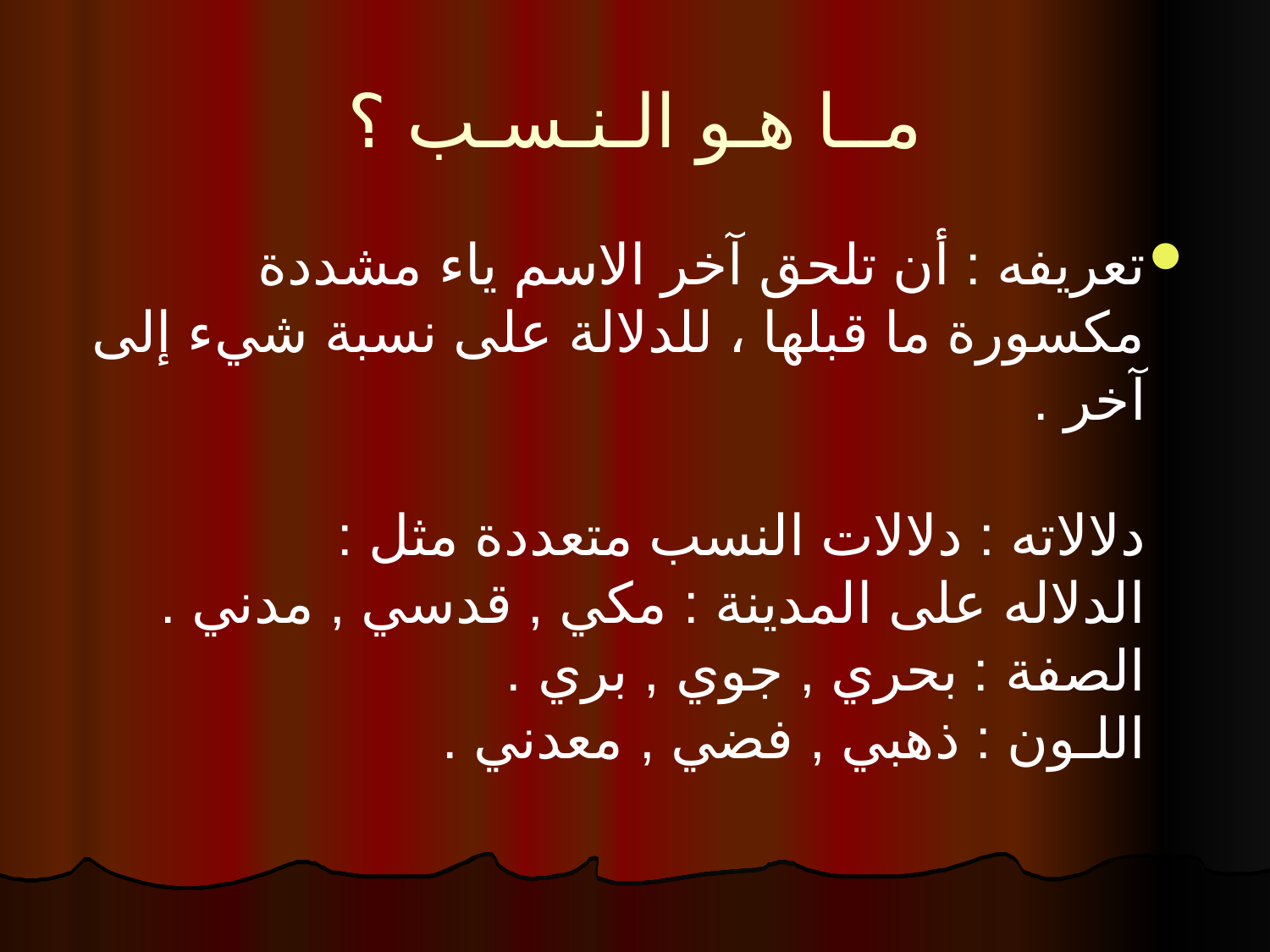

# مــا هـو الـنـسـب ؟
تعريفه : أن تلحق آخر الاسم ياء مشددة مكسورة ما قبلها ، للدلالة على نسبة شيء إلى آخر .
دلالاته : دلالات النسب متعددة مثل :
الدلاله على المدينة : مكي , قدسي , مدني .
الصفة : بحري , جوي , بري .
اللـون : ذهبي , فضي , معدني .